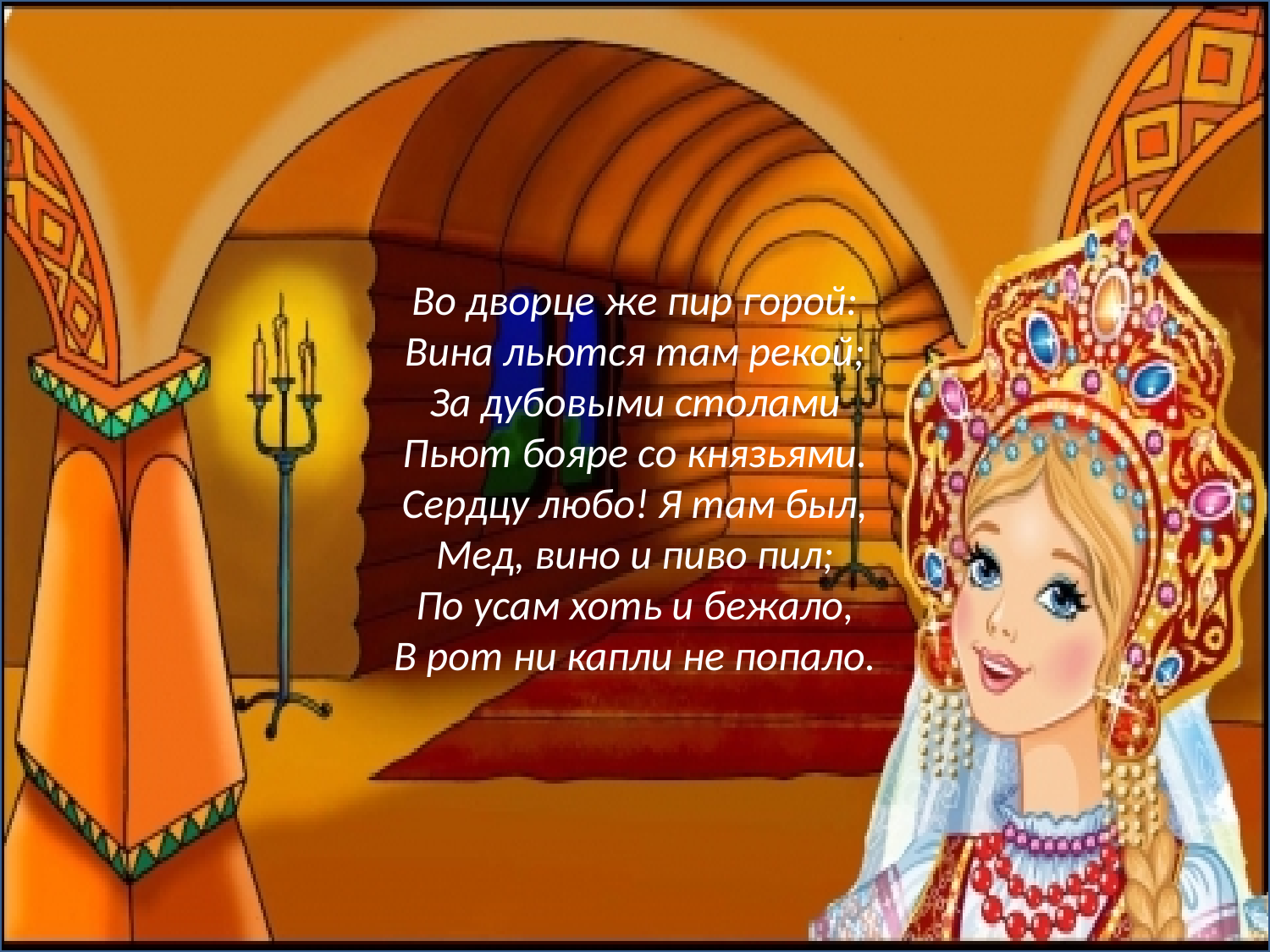

Во дворце же пир горой:
Вина льются там рекой;
За дубовыми столами
Пьют бояре со князьями.
Сердцу любо! Я там был,
Мед, вино и пиво пил;
По усам хоть и бежало,
В рот ни капли не попало.